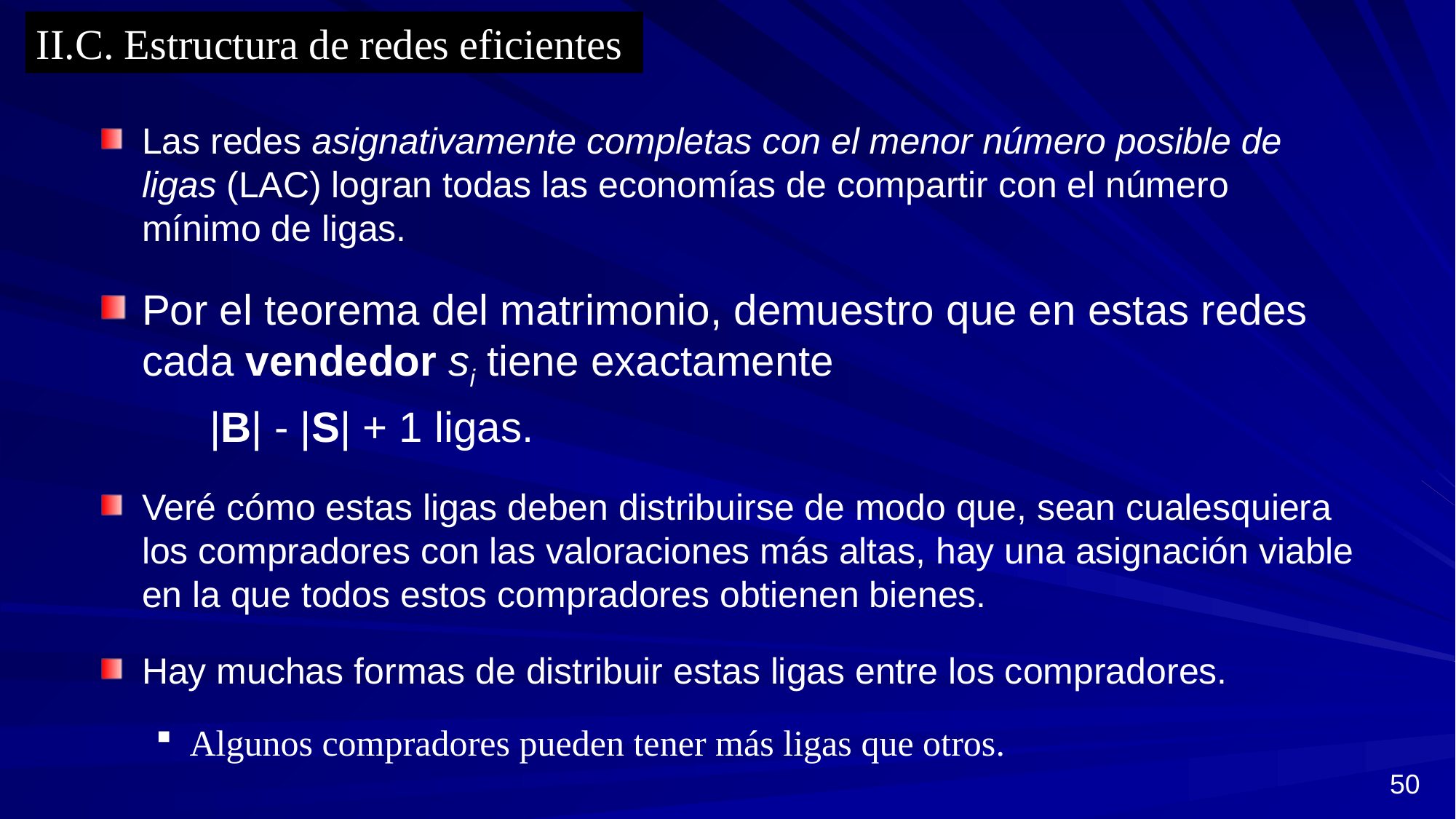

II.C. Estructura de redes eficientes
Las redes asignativamente completas con el menor número posible de ligas (LAC) logran todas las economías de compartir con el número mínimo de ligas.

Por el teorema del matrimonio, demuestro que en estas redes cada vendedor si tiene exactamente
	|B| - |S| + 1 ligas.

Veré cómo estas ligas deben distribuirse de modo que, sean cualesquiera los compradores con las valoraciones más altas, hay una asignación viable en la que todos estos compradores obtienen bienes.

Hay muchas formas de distribuir estas ligas entre los compradores.

Algunos compradores pueden tener más ligas que otros.
50